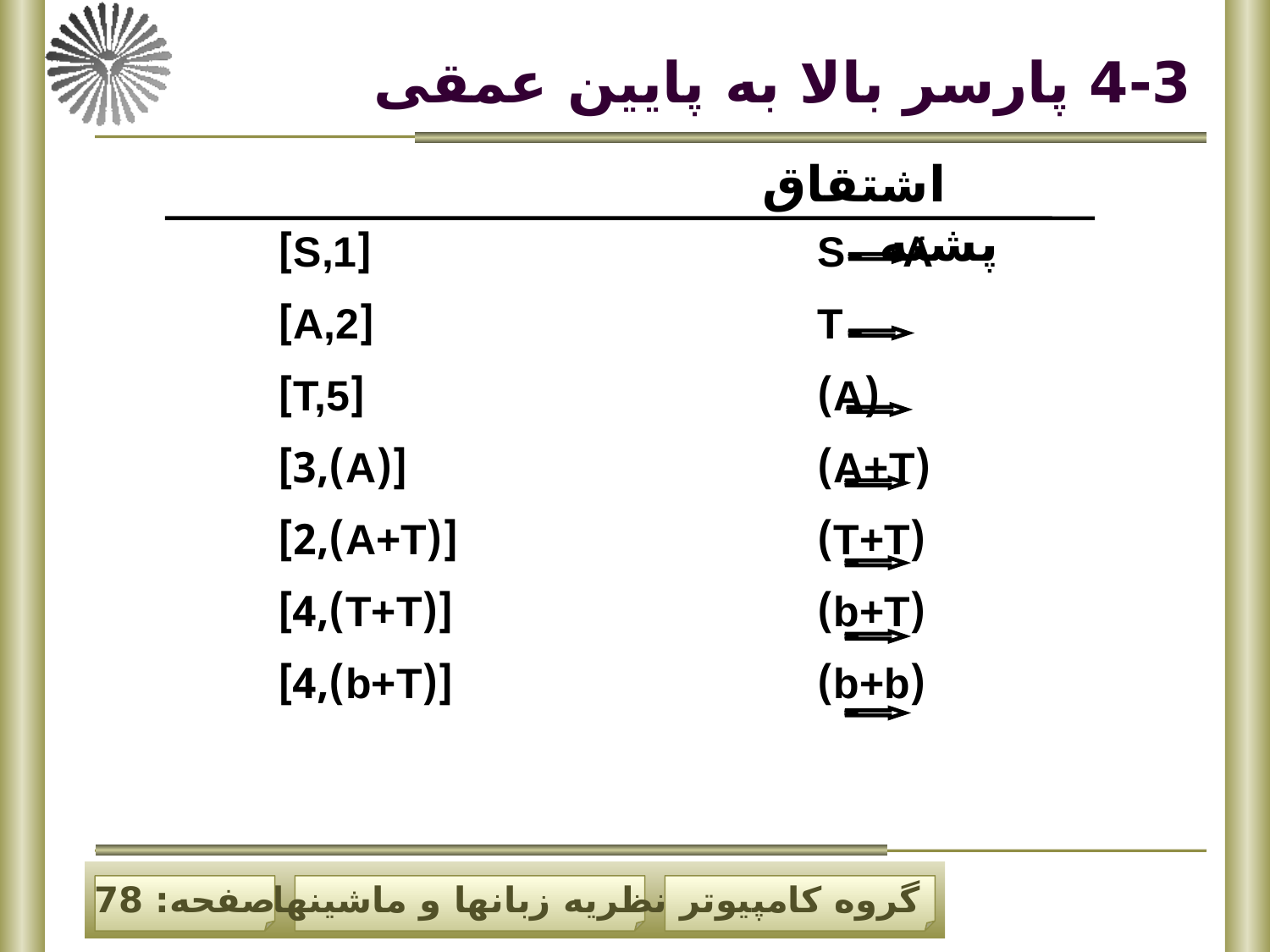

# 4-3 پارسر بالا به پایین عمقی
     اشتقاق                                    پشته

[S,1]
[A,2]
[T,5]
[(A),3]
[(A+T),2]
[(T+T),4]
[(b+T),4]
S     A
        T
        (A)
        (A+T)
        (T+T)
        (b+T)
        (b+b)